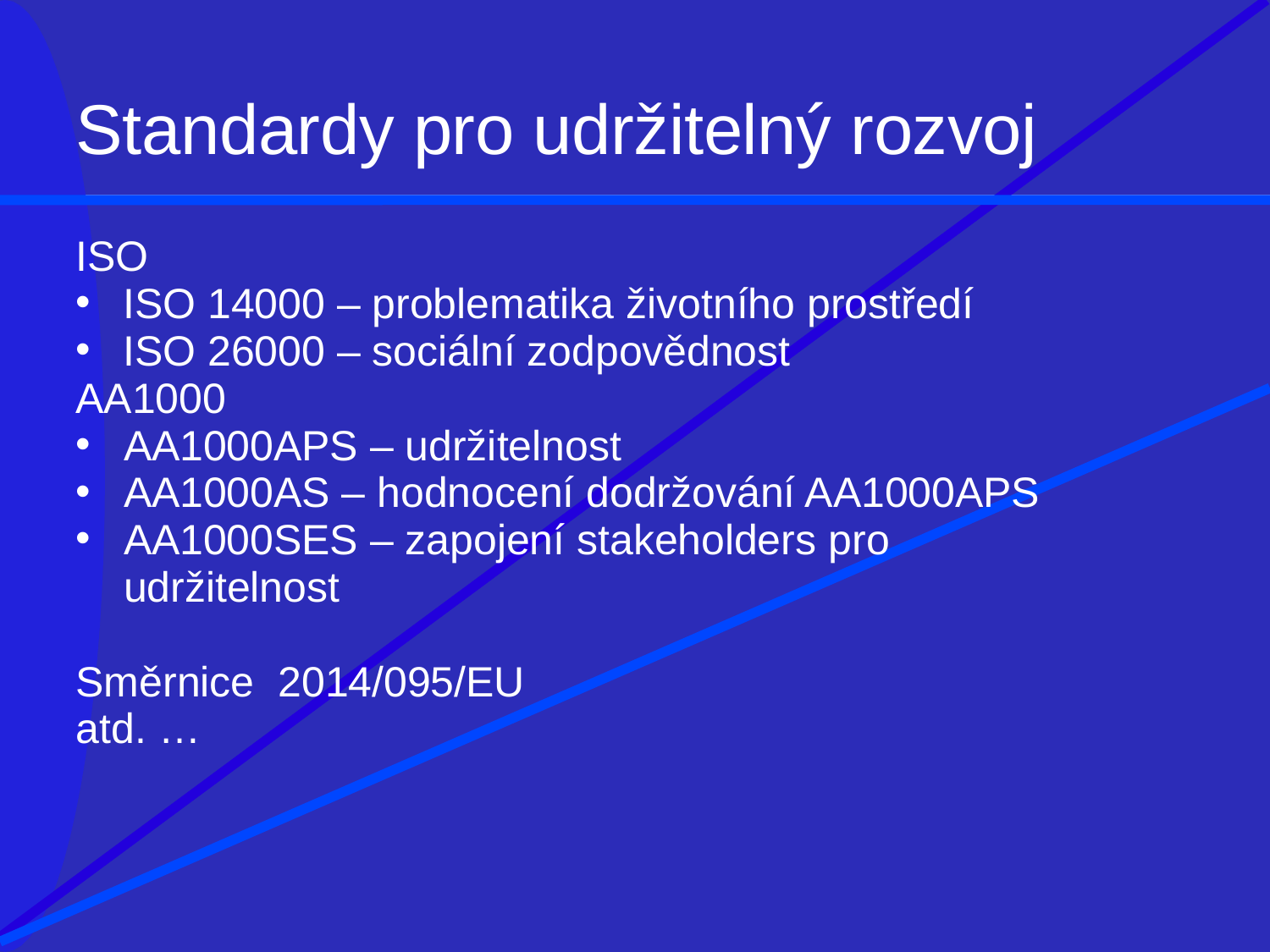

# Standardy pro udržitelný rozvoj
ISO
ISO 14000 – problematika životního prostředí
ISO 26000 – sociální zodpovědnost
AA1000
AA1000APS – udržitelnost
AA1000AS – hodnocení dodržování AA1000APS
AA1000SES – zapojení stakeholders pro udržitelnost

Směrnice  2014/095/EU
atd. …